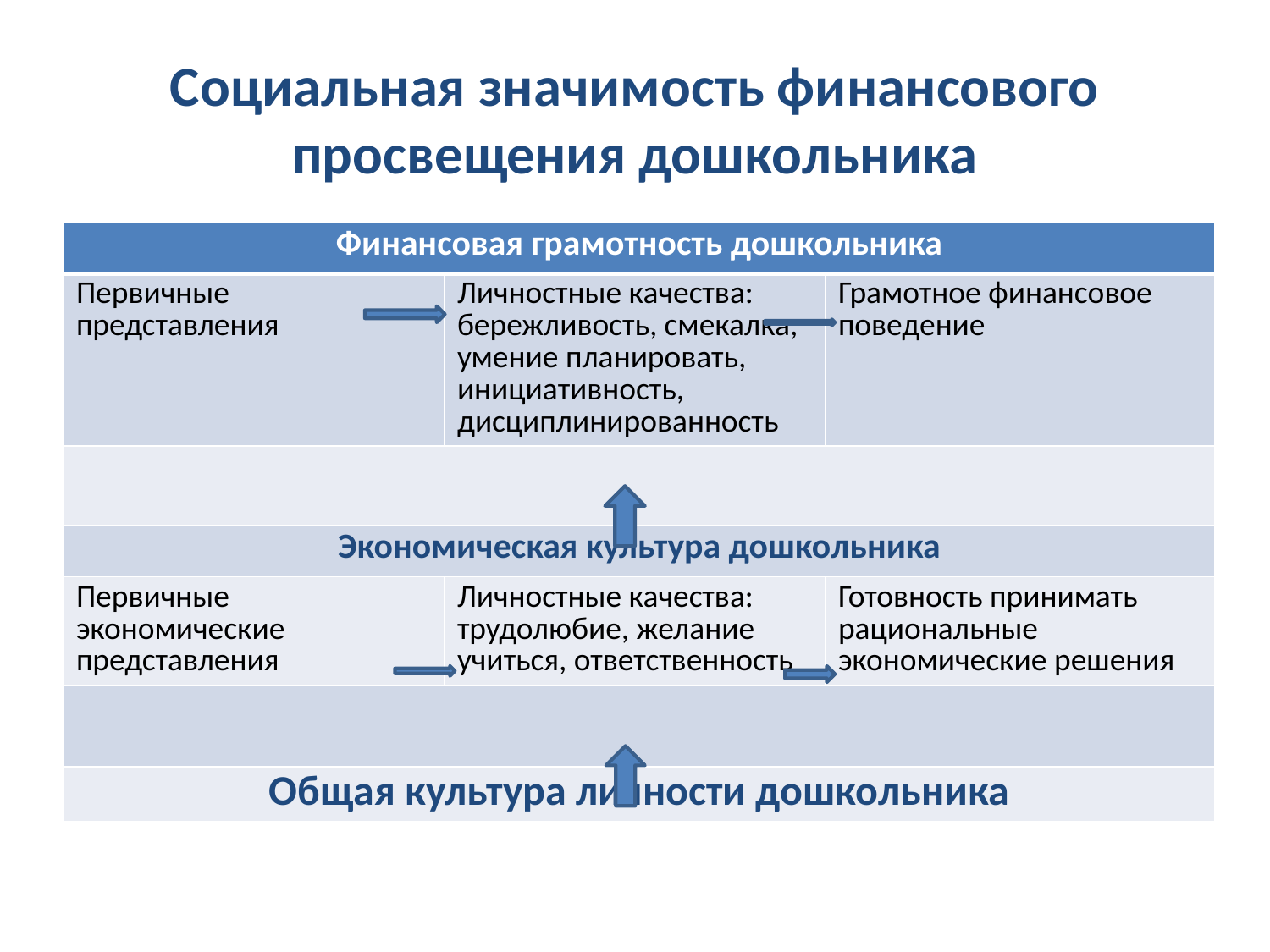

# Социальная значимость финансового просвещения дошкольника
| Финансовая грамотность дошкольника |  |  |
| --- | --- | --- |
| Первичные представления | Личностные качества: бережливость, смекалка, умение планировать, инициативность, дисциплинированность | Грамотное финансовое поведение |
|  |  |  |
| Экономическая культура дошкольника |  |  |
| Первичные экономические представления | Личностные качества: трудолюбие, желание учиться, ответственность | Готовность принимать рациональные экономические решения |
|  |  |  |
| Общая культура личности дошкольника |  |  |